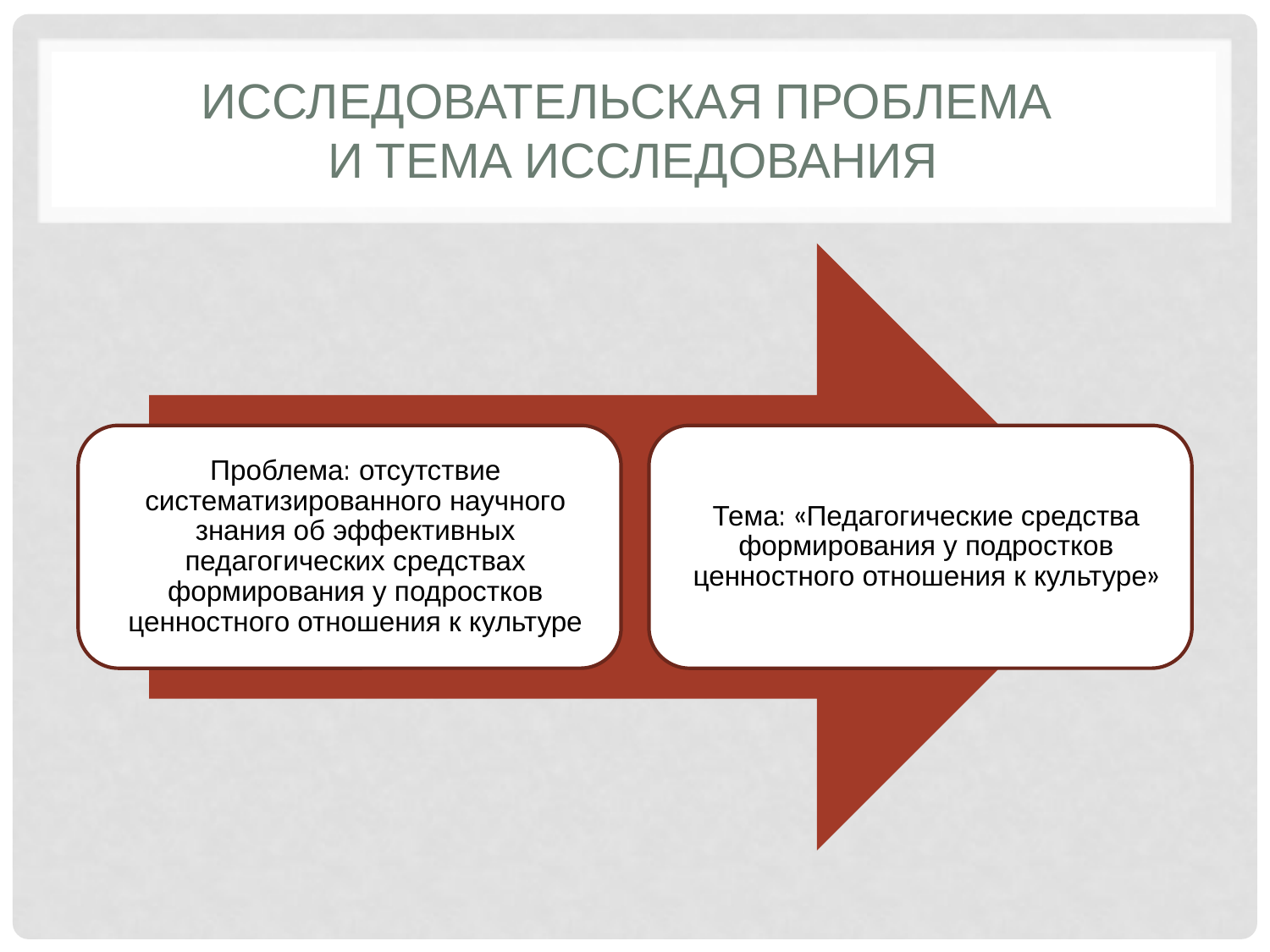

# Исследовательская проблема и тема исследования
Проблема: отсутствие систематизированного научного знания об эффективных педагогических средствах формирования у подростков ценностного отношения к культуре
Тема: «Педагогические средства формирования у подростков ценностного отношения к культуре»